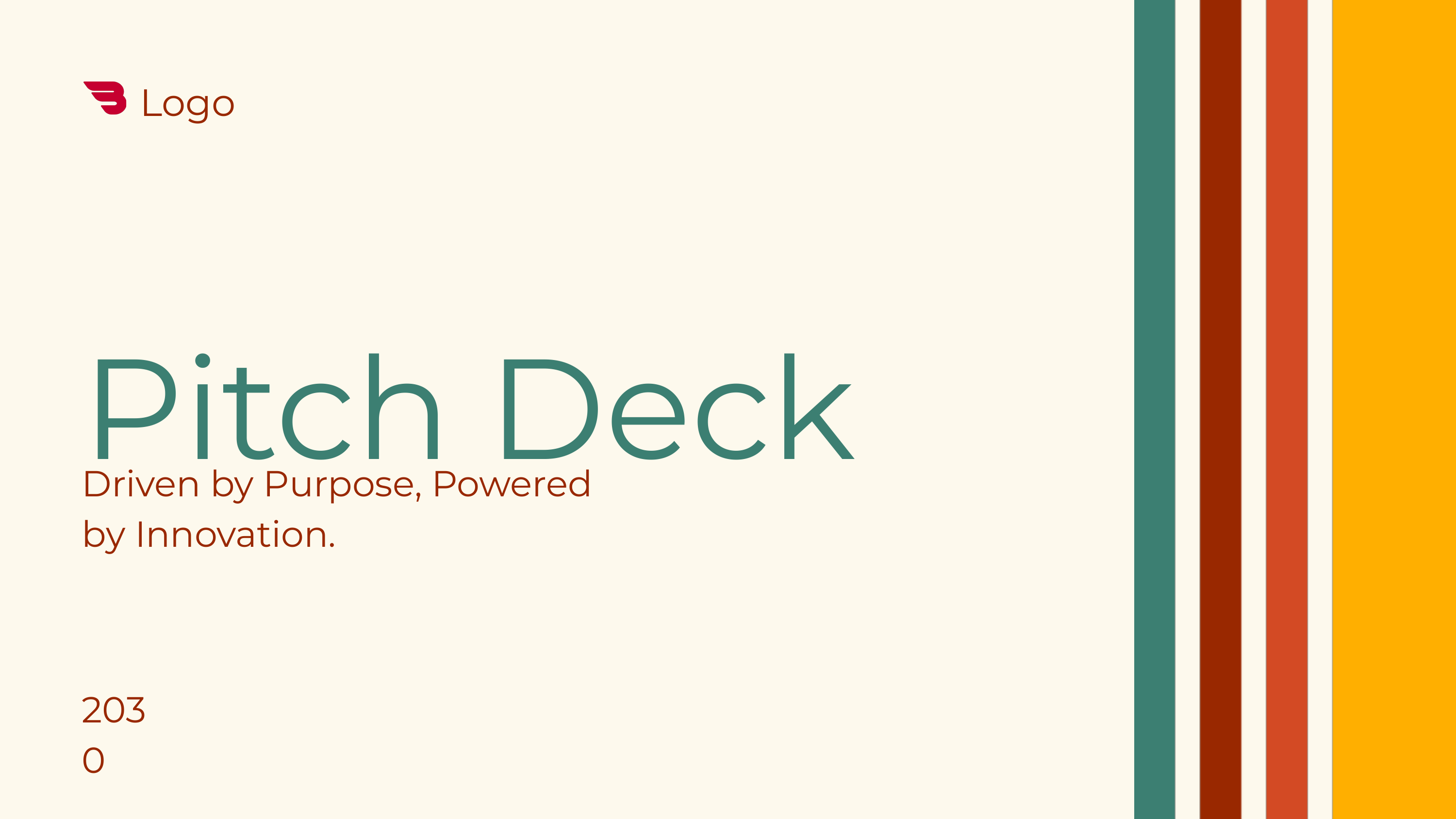

Logo

Pitch Deck
Driven by Purpose, Powered by Innovation.
2030